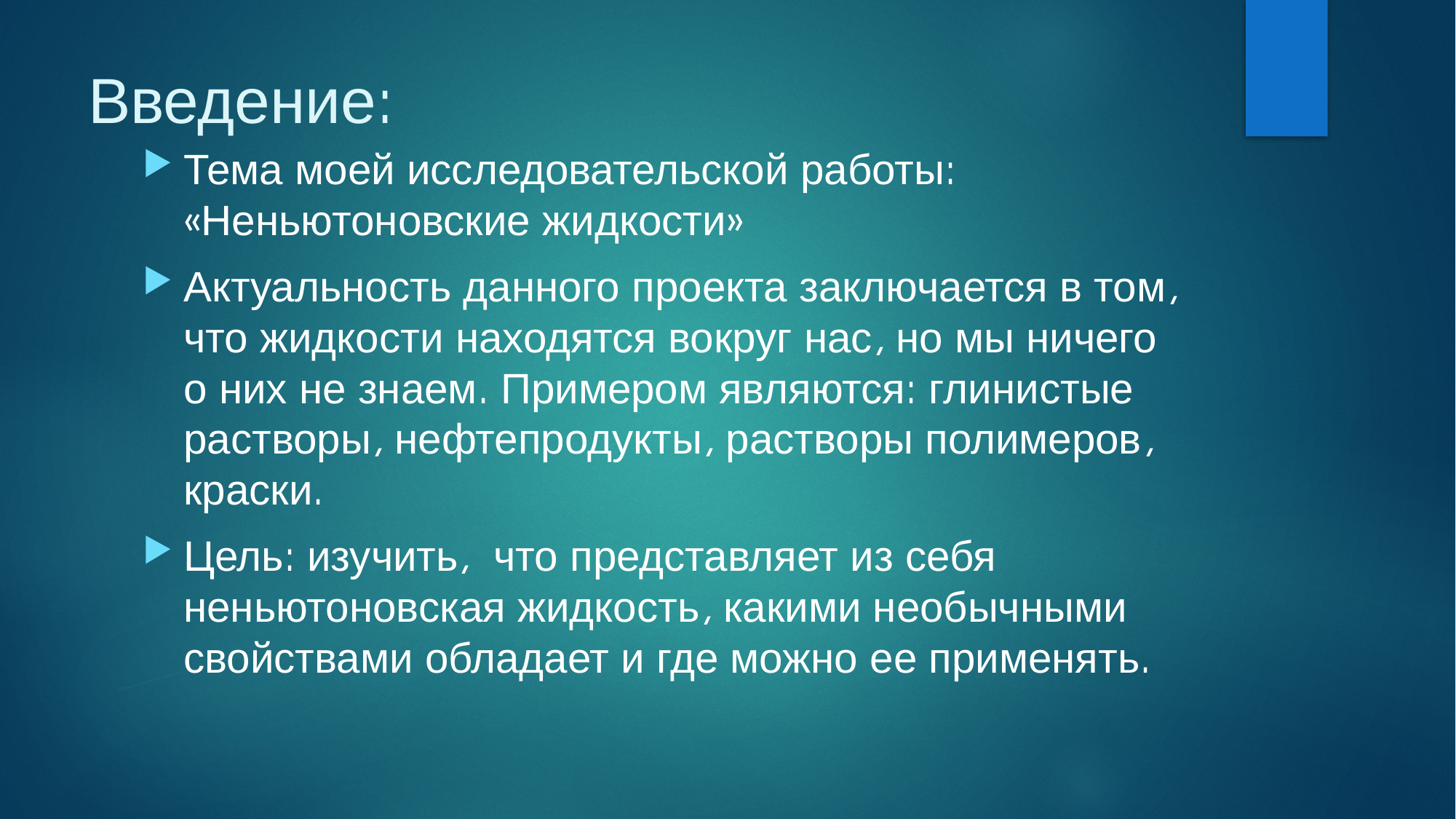

# Введение:
Тема моей исследовательской работы: «Неньютоновские жидкости»
Актуальность данного проекта заключается в том, что жидкости находятся вокруг нас, но мы ничего о них не знаем. Примером являются: глинистые растворы, нефтепродукты, растворы полимеров, краски.
Цель: изучить,  что представляет из себя неньютоновская жидкость, какими необычными свойствами обладает и где можно ее применять.